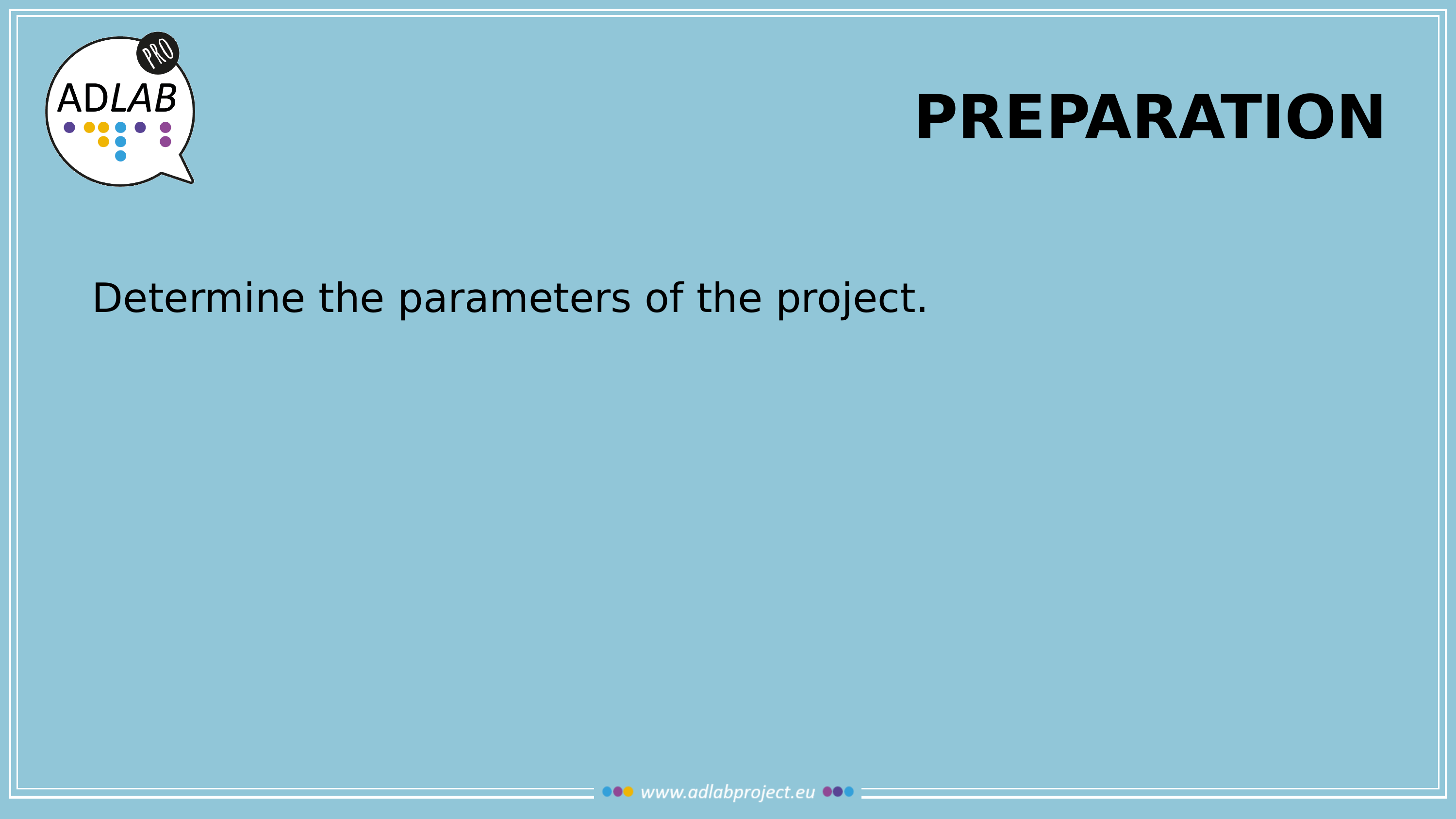

# PREPARATION
Determine the parameters of the project.